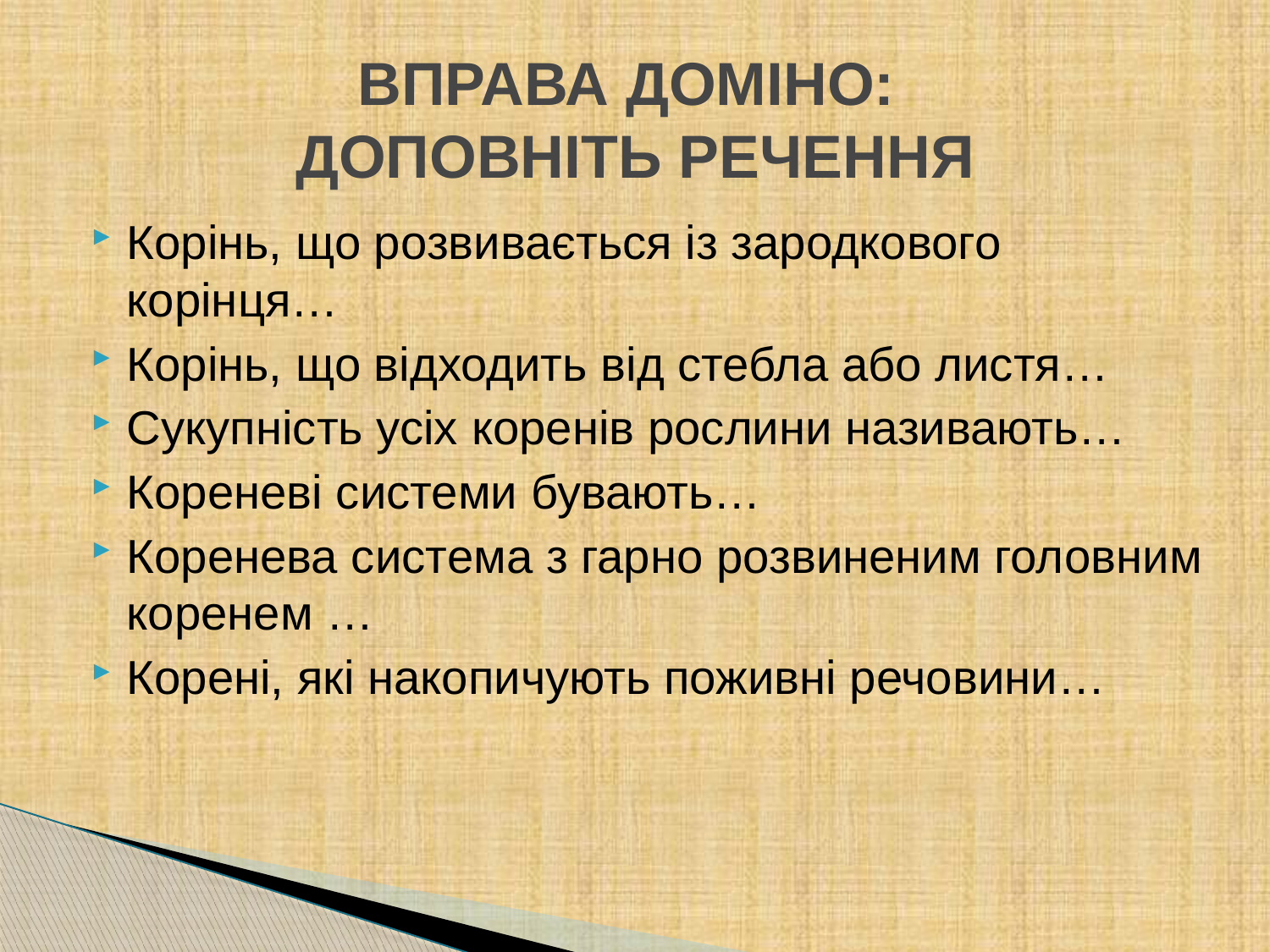

# ВПРАВА ДОМІНО: ДОПОВНІТЬ РЕЧЕННЯ
Корінь, що розвивається із зародкового корінця…
Корінь, що відходить від стебла або листя…
Сукупність усіх коренів рослини називають…
Кореневі системи бувають…
Коренева система з гарно розвиненим головним коренем …
Корені, які накопичують поживні речовини…